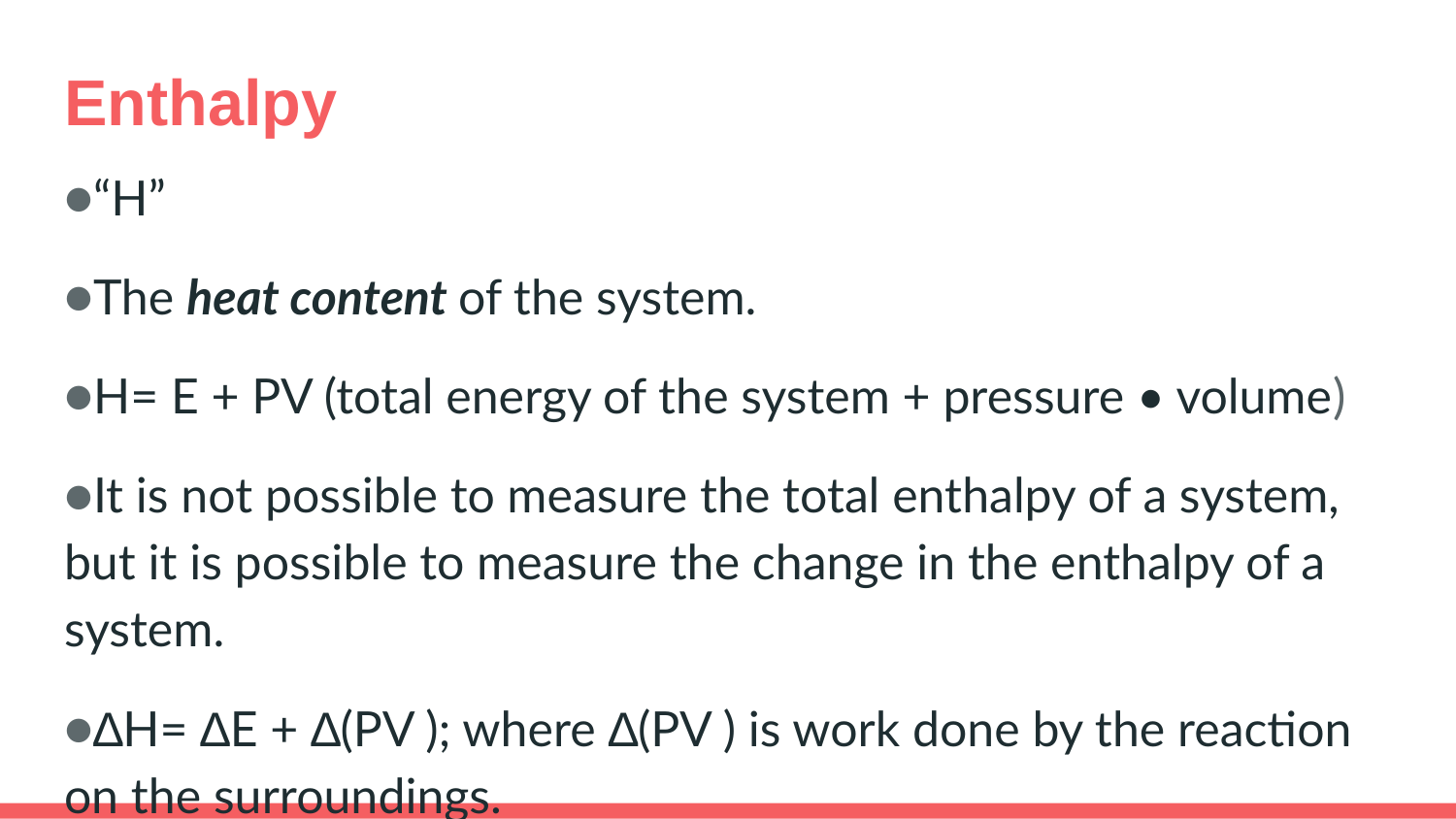

# Enthalpy
“H”
The heat content of the system.
H= E + PV (total energy of the system + pressure • volume)
It is not possible to measure the total enthalpy of a system, but it is possible to measure the change in the enthalpy of a system.
∆H= ∆E + ∆(PV ); where ∆(PV ) is work done by the reaction  on the surroundings.